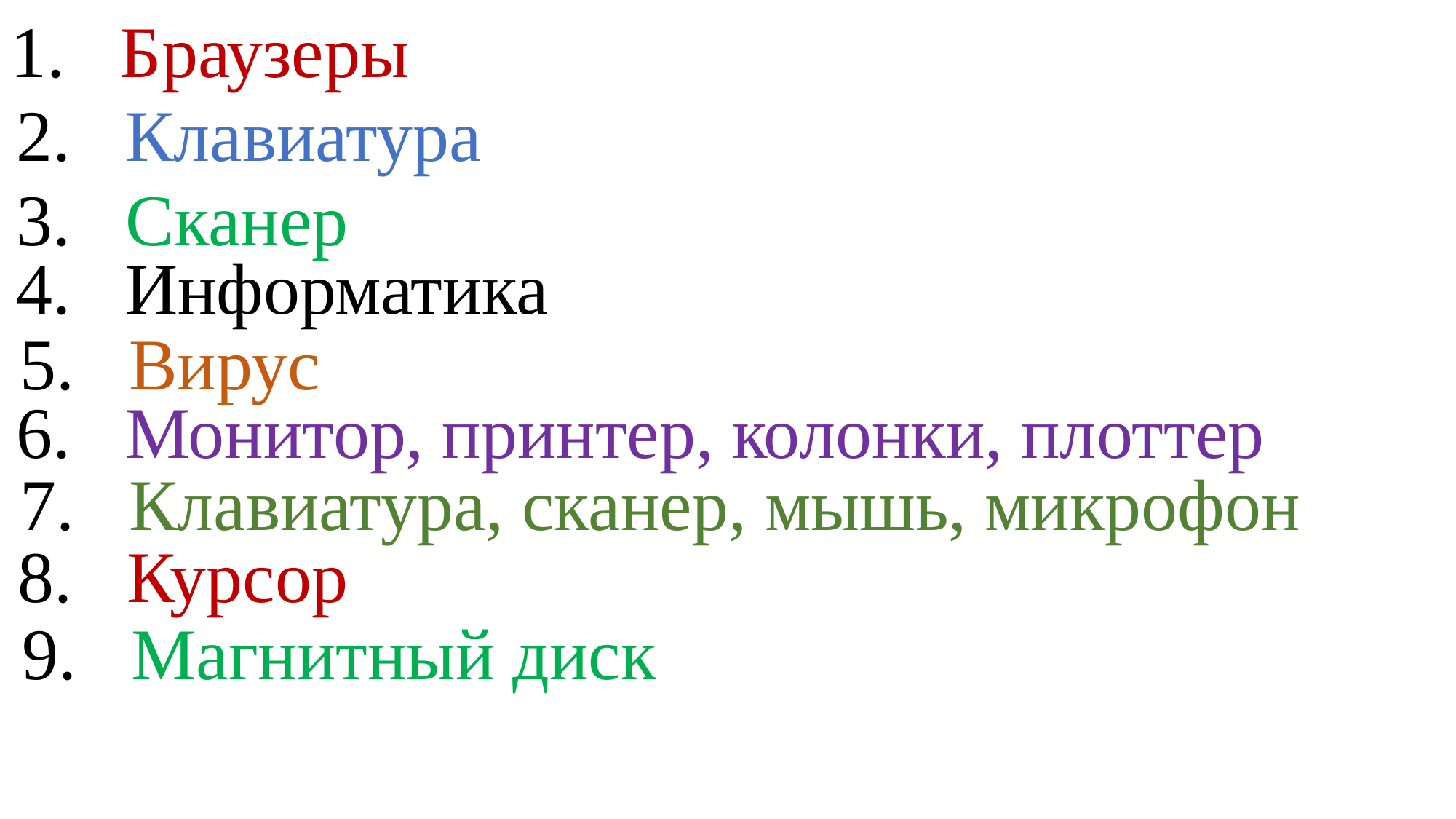

1.   Браузеры
2.   Клавиатура
3.   Сканер
4.   Информатика
5.   Вирус
6.   Монитор, принтер, колонки, плоттер
7.   Клавиатура, сканер, мышь, микрофон
8.   Курсор
9.   Магнитный диск